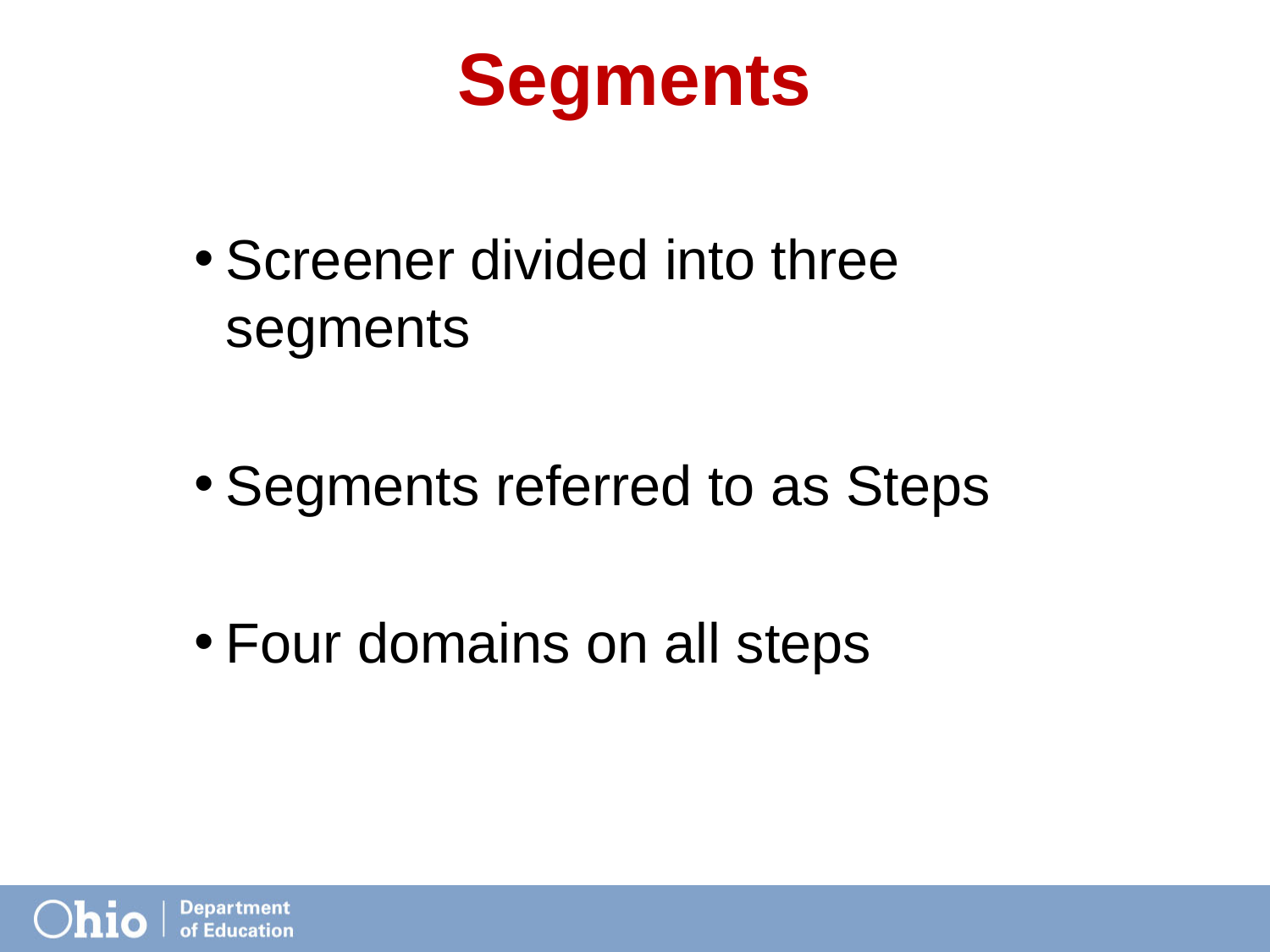

# Segments
Screener divided into three segments

Segments referred to as Steps

Four domains on all steps